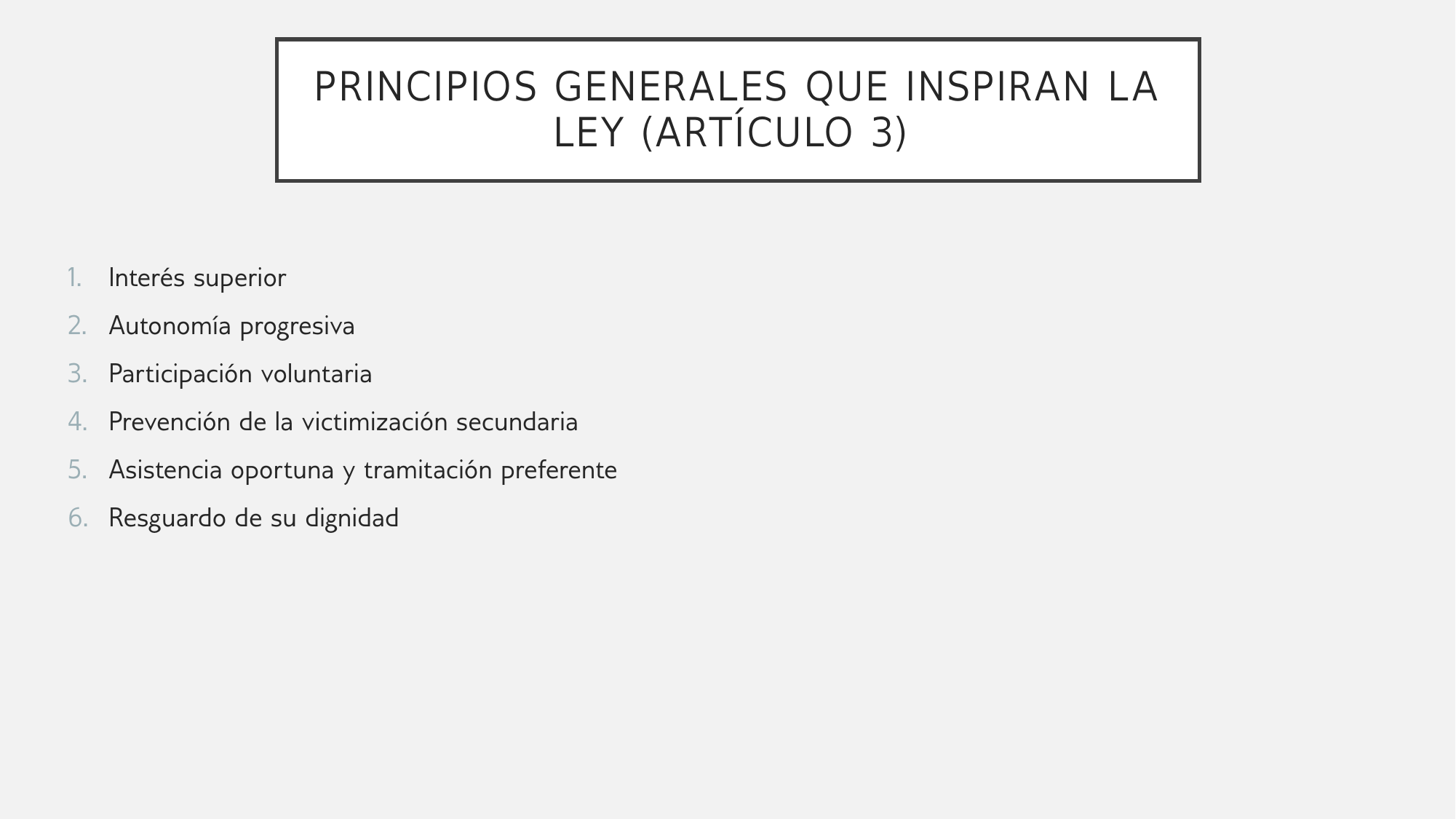

# Principios generales que inspiran la ley (artículo 3)
Interés superior
Autonomía progresiva
Participación voluntaria
Prevención de la victimización secundaria
Asistencia oportuna y tramitación preferente
Resguardo de su dignidad